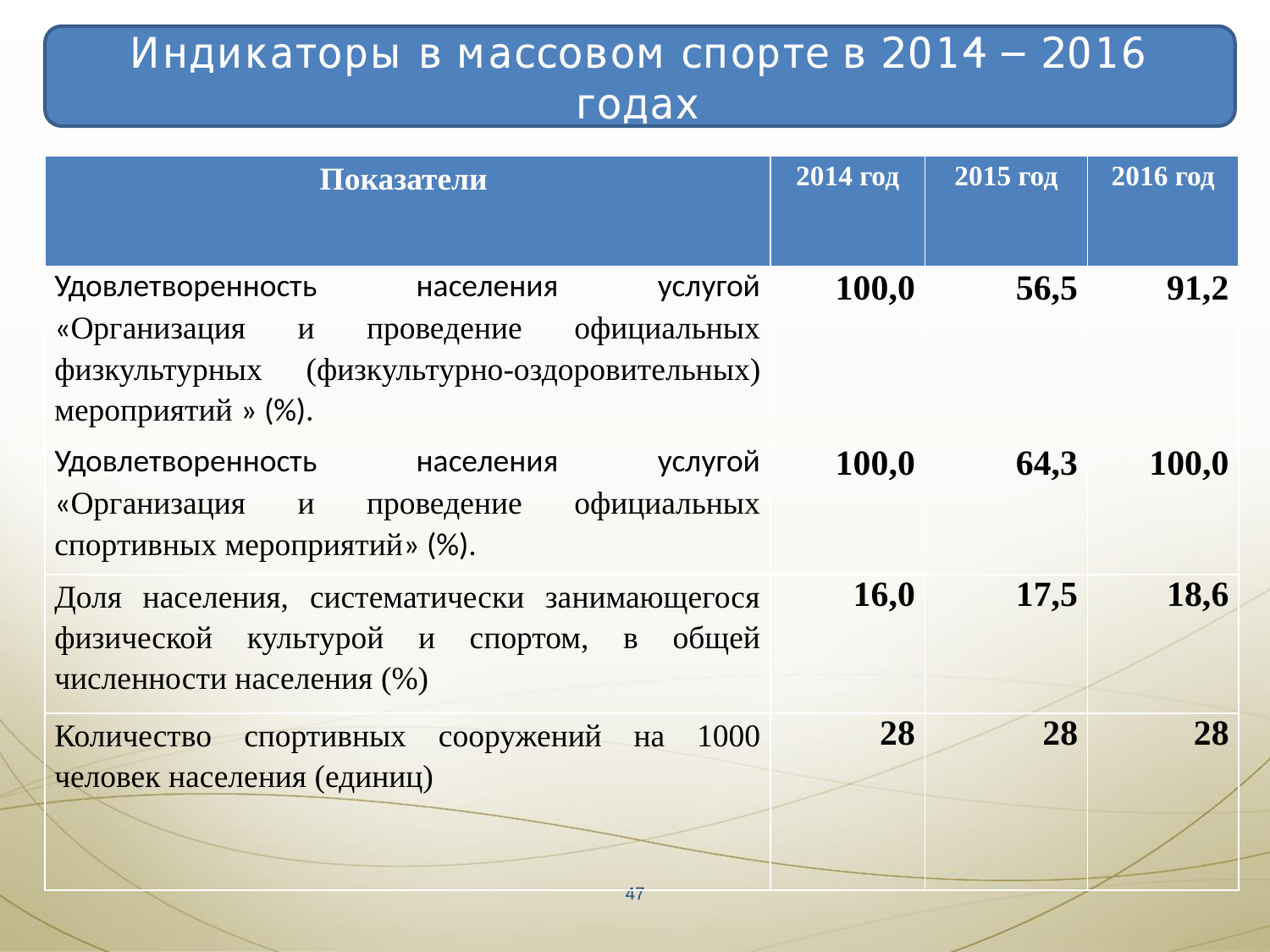

Индикаторы в массовом спорте в 2014 – 2016 годах
| Показатели | 2014 год | 2015 год | 2016 год |
| --- | --- | --- | --- |
| Удовлетворенность населения услугой «Организация и проведение официальных физкультурных (физкультурно-оздоровительных) мероприятий » (%). | 100,0 | 56,5 | 91,2 |
| Удовлетворенность населения услугой «Организация и проведение официальных спортивных мероприятий» (%). | 100,0 | 64,3 | 100,0 |
| Доля населения, систематически занимающегося физической культурой и спортом, в общей численности населения (%) | 16,0 | 17,5 | 18,6 |
| Количество спортивных сооружений на 1000 человек населения (единиц) | 28 | 28 | 28 |
47